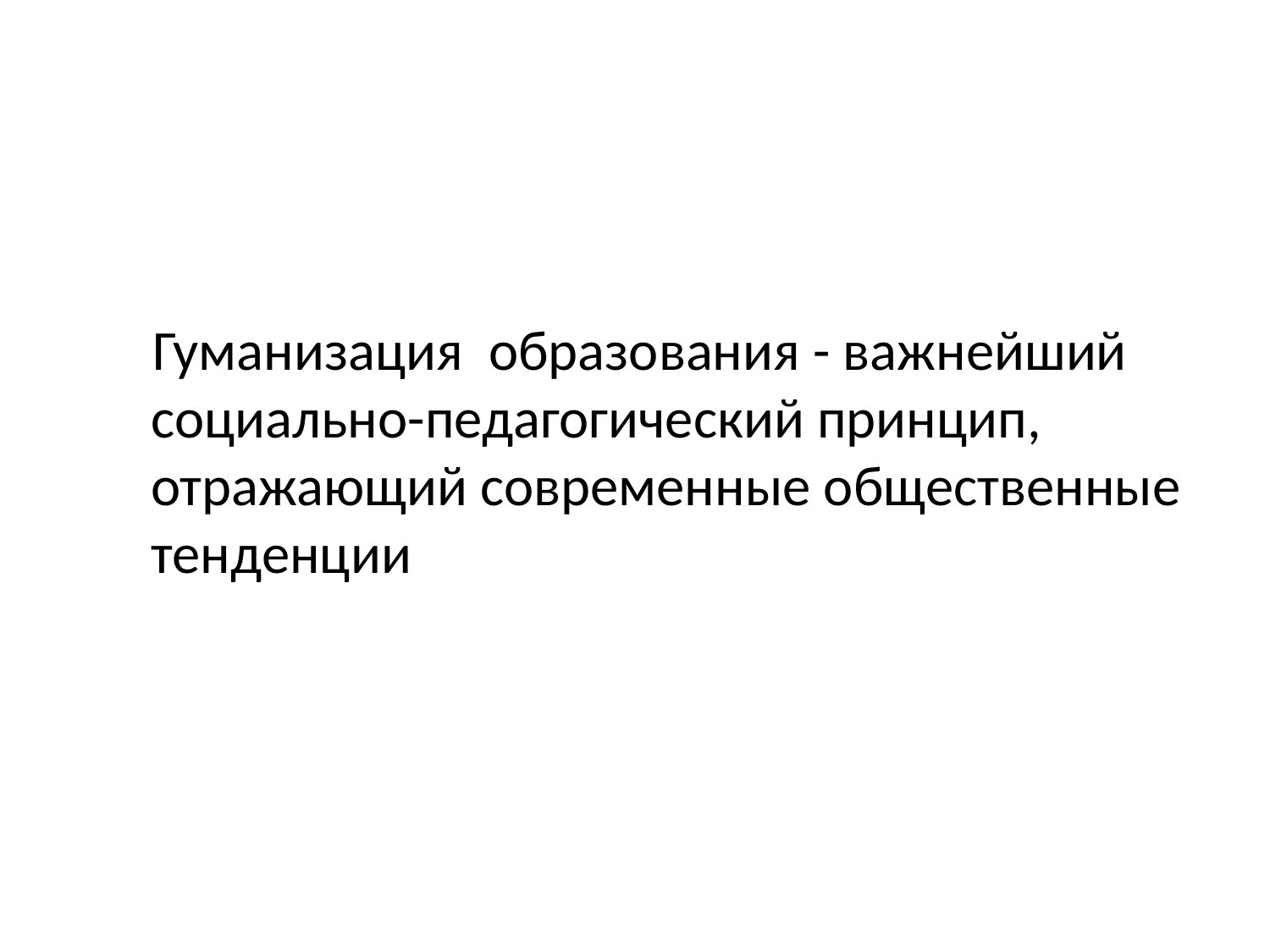

Гуманизация  образования - важнейший социально-педагогический принцип, отражающий современные общественные тенденции